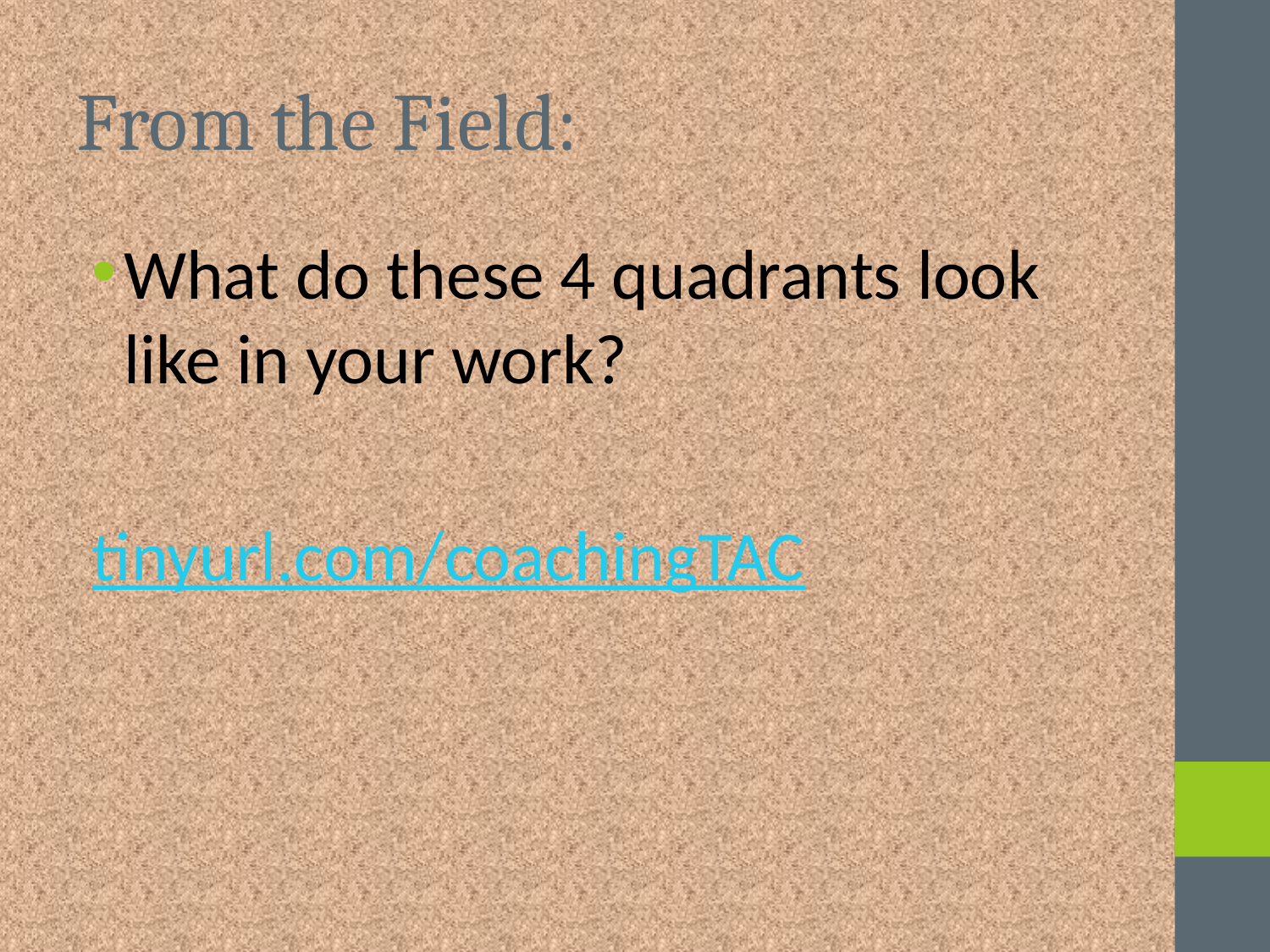

# From the Field:
What do these 4 quadrants look like in your work?

tinyurl.com/coachingTAC